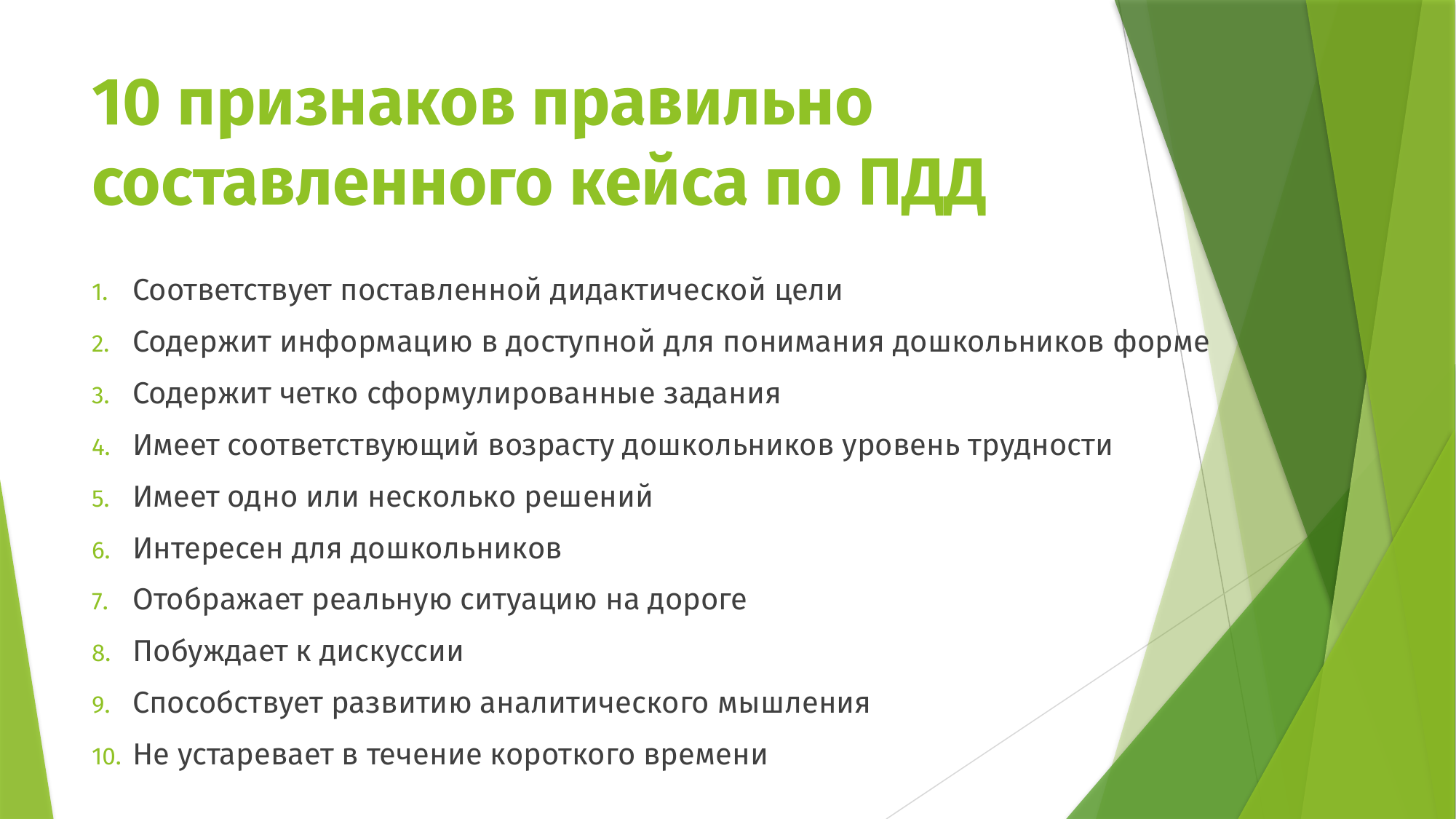

# 10 признаков правильно составленного кейса по ПДД
Соответствует поставленной дидактической цели
Содержит информацию в доступной для понимания дошкольников форме
Содержит четко сформулированные задания
Имеет соответствующий возрасту дошкольников уровень трудности
Имеет одно или несколько решений
Интересен для дошкольников
Отображает реальную ситуацию на дороге
Побуждает к дискуссии
Способствует развитию аналитического мышления
Не устаревает в течение короткого времени